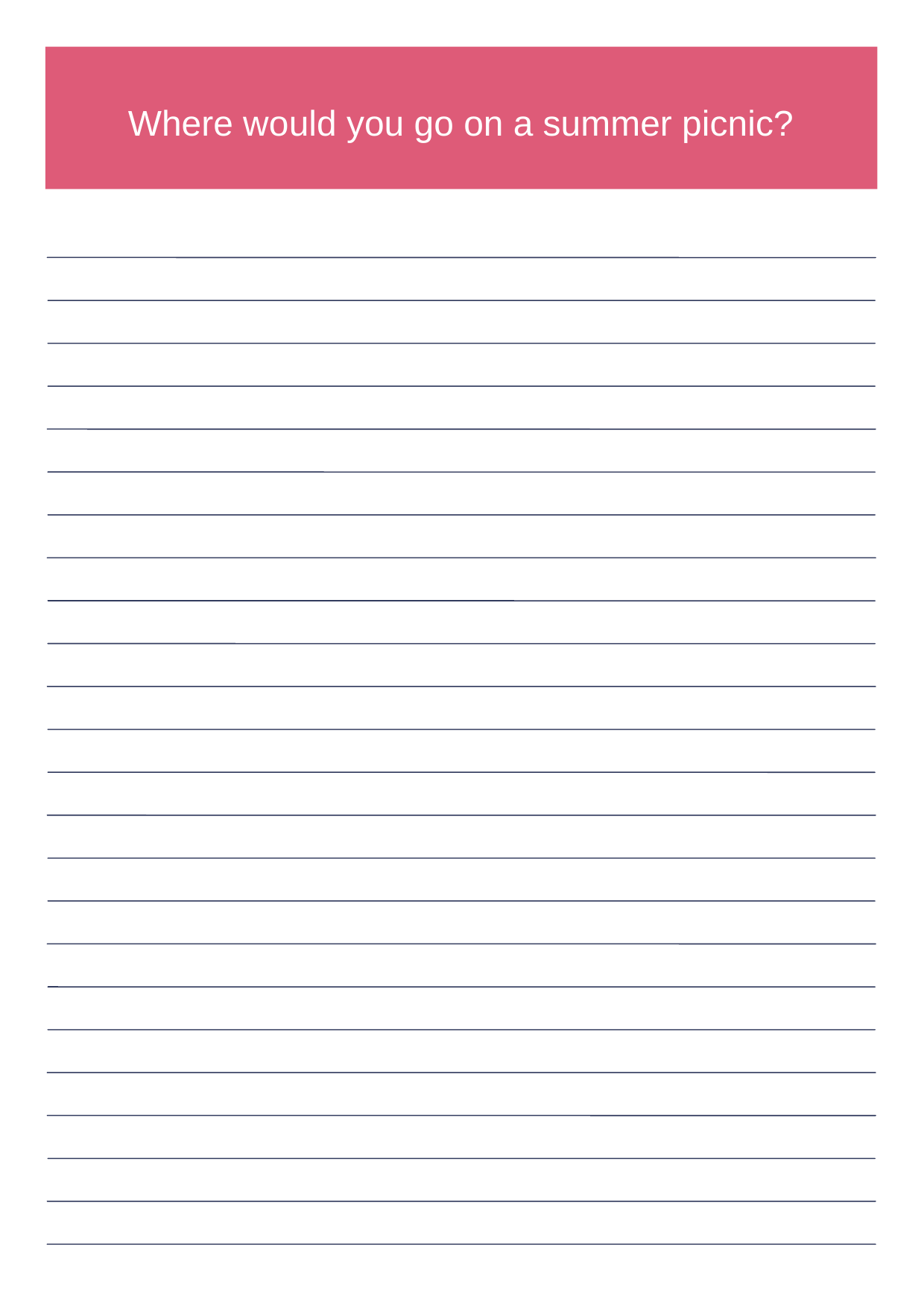

Where would you go on a summer picnic?